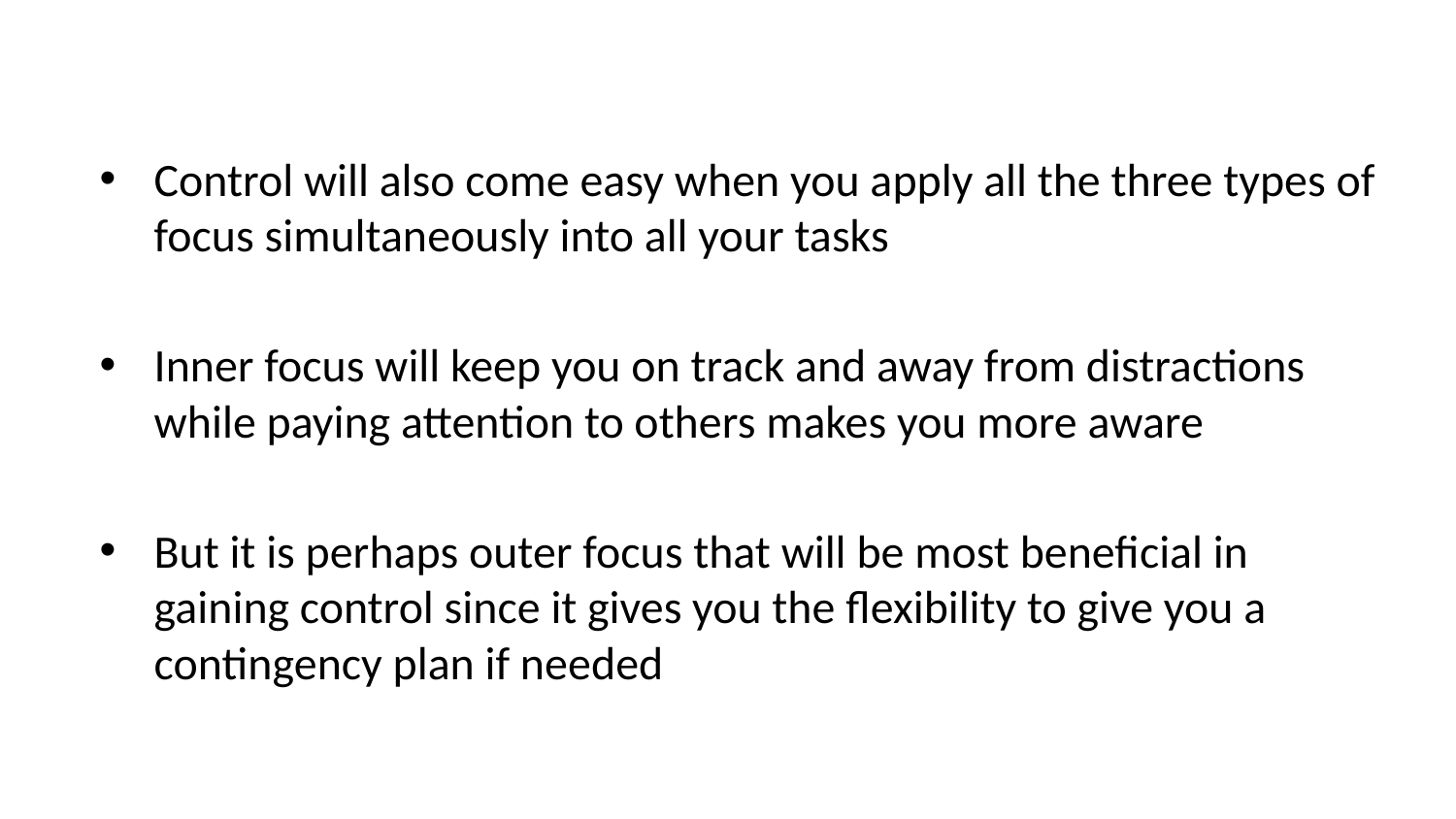

Control will also come easy when you apply all the three types of focus simultaneously into all your tasks

Inner focus will keep you on track and away from distractions while paying attention to others makes you more aware

But it is perhaps outer focus that will be most beneficial in gaining control since it gives you the flexibility to give you a contingency plan if needed